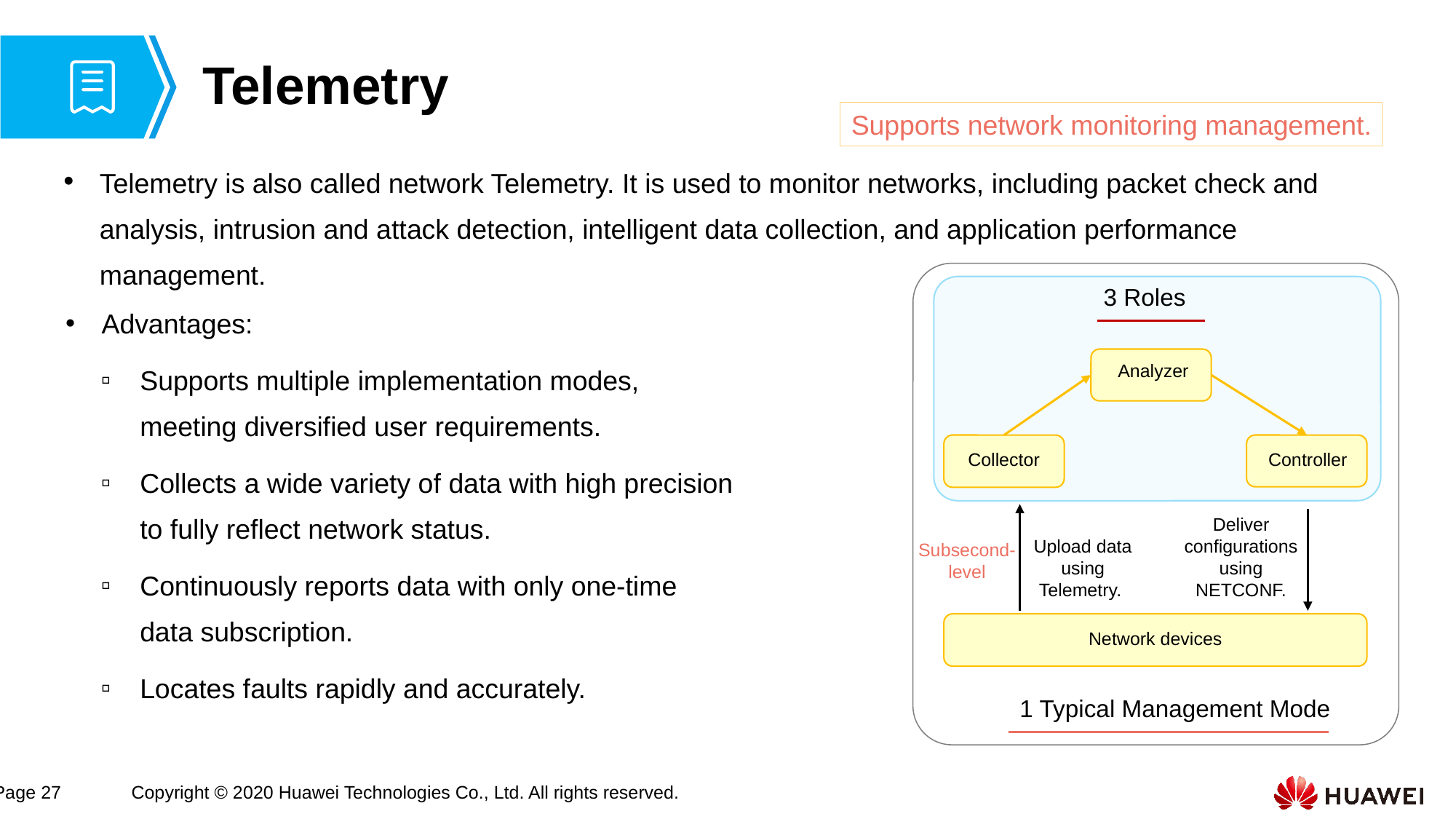

# Telemetry
Supports network monitoring management.
Telemetry is also called network Telemetry. It is used to monitor networks, including packet check and analysis, intrusion and attack detection, intelligent data collection, and application performance management.

3 Roles
Advantages:
Supports multiple implementation modes, meeting diversified user requirements.
Collects a wide variety of data with high precision to fully reflect network status.
Continuously reports data with only one-time data subscription.
Locates faults rapidly and accurately.

Analyzer

Collector

Controller

Upload data using Telemetry.
Deliver configurations using NETCONF.
Subsecond-level

Network devices
1 Typical Management Mode